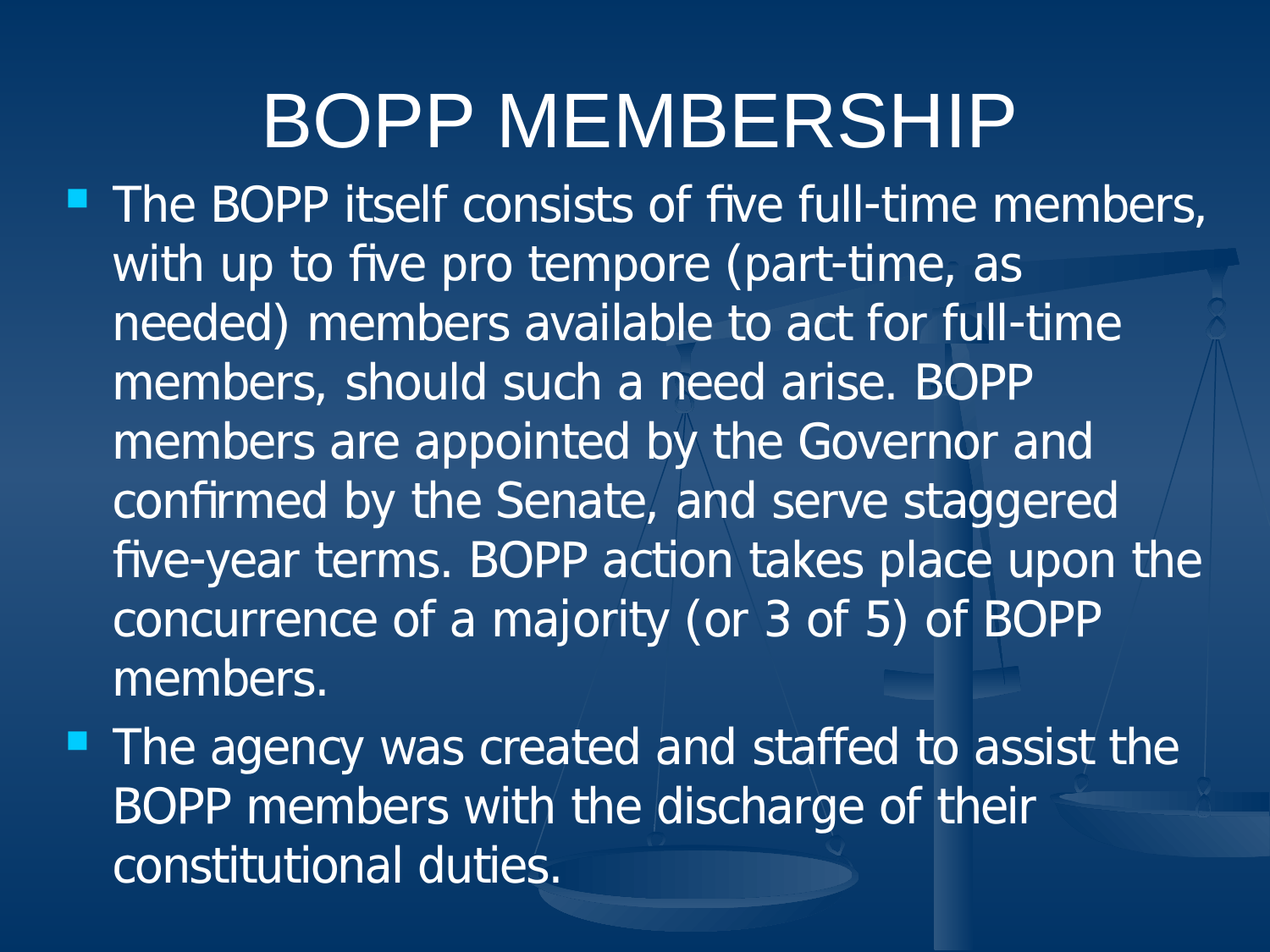

BOPP MEMBERSHIP
The BOPP itself consists of five full-time members, with up to five pro tempore (part-time, as needed) members available to act for full-time members, should such a need arise. BOPP members are appointed by the Governor and confirmed by the Senate, and serve staggered five-year terms. BOPP action takes place upon the concurrence of a majority (or 3 of 5) of BOPP members.
The agency was created and staffed to assist the BOPP members with the discharge of their constitutional duties.